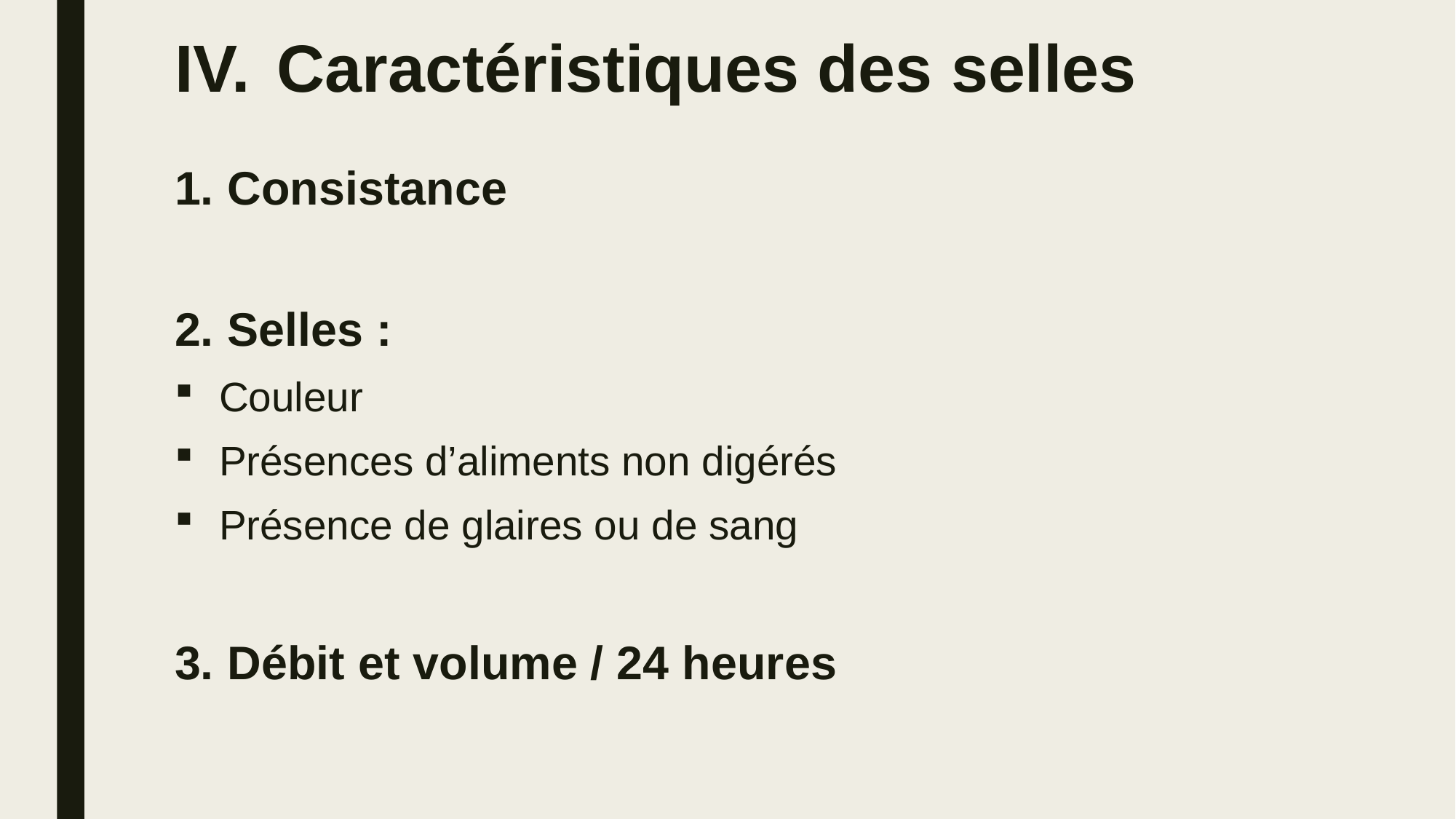

# Caractéristiques des selles
Consistance

Selles :
Couleur
Présences d’aliments non digérés
Présence de glaires ou de sang

Débit et volume / 24 heures